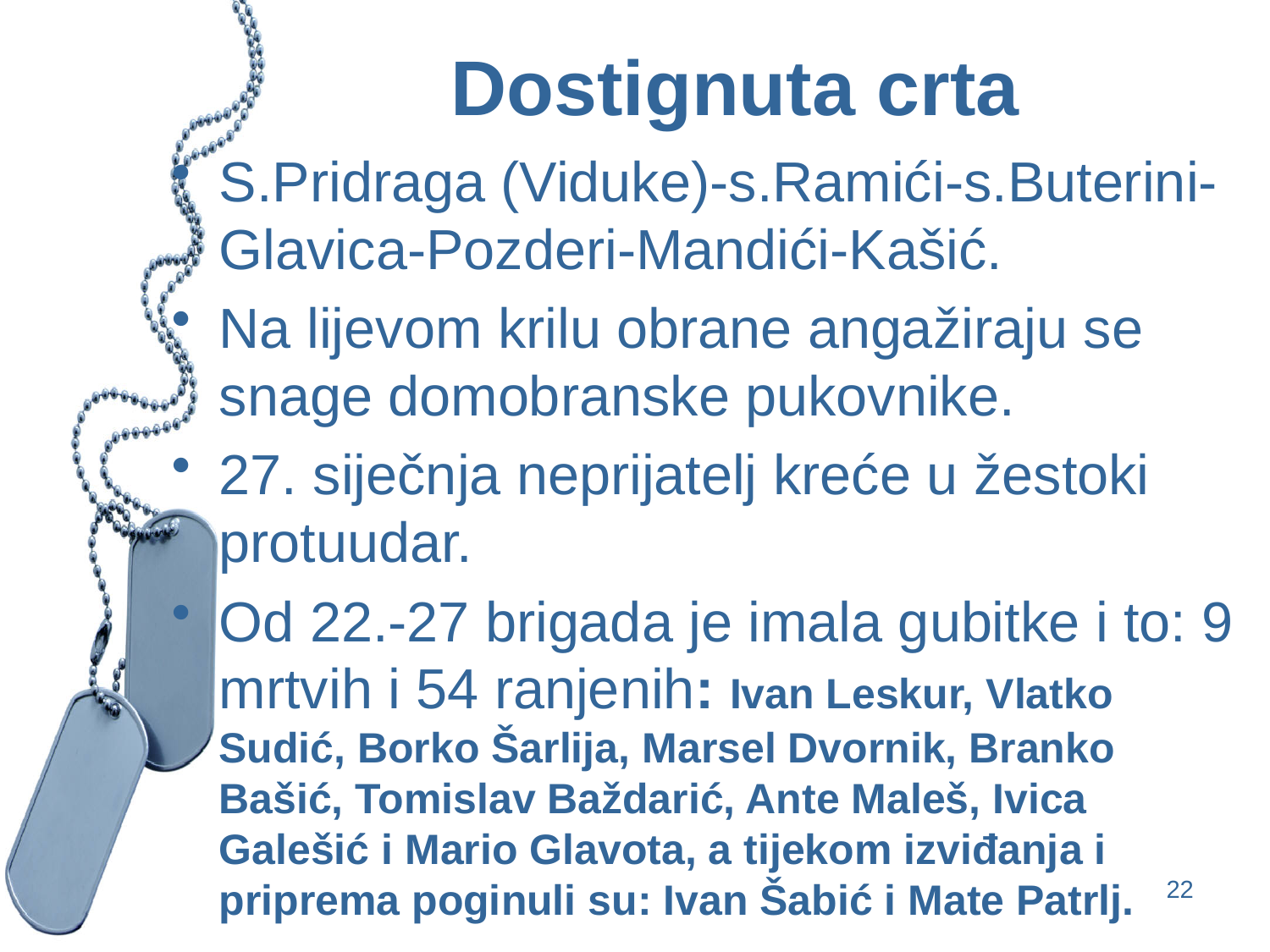

# Dostignuta crta
S.Pridraga (Viduke)-s.Ramići-s.Buterini-Glavica-Pozderi-Mandići-Kašić.
Na lijevom krilu obrane angažiraju se snage domobranske pukovnike.
27. siječnja neprijatelj kreće u žestoki protuudar.
Od 22.-27 brigada je imala gubitke i to: 9 mrtvih i 54 ranjenih: Ivan Leskur, Vlatko Sudić, Borko Šarlija, Marsel Dvornik, Branko Bašić, Tomislav Baždarić, Ante Maleš, Ivica Galešić i Mario Glavota, a tijekom izviđanja i priprema poginuli su: Ivan Šabić i Mate Patrlj.

22